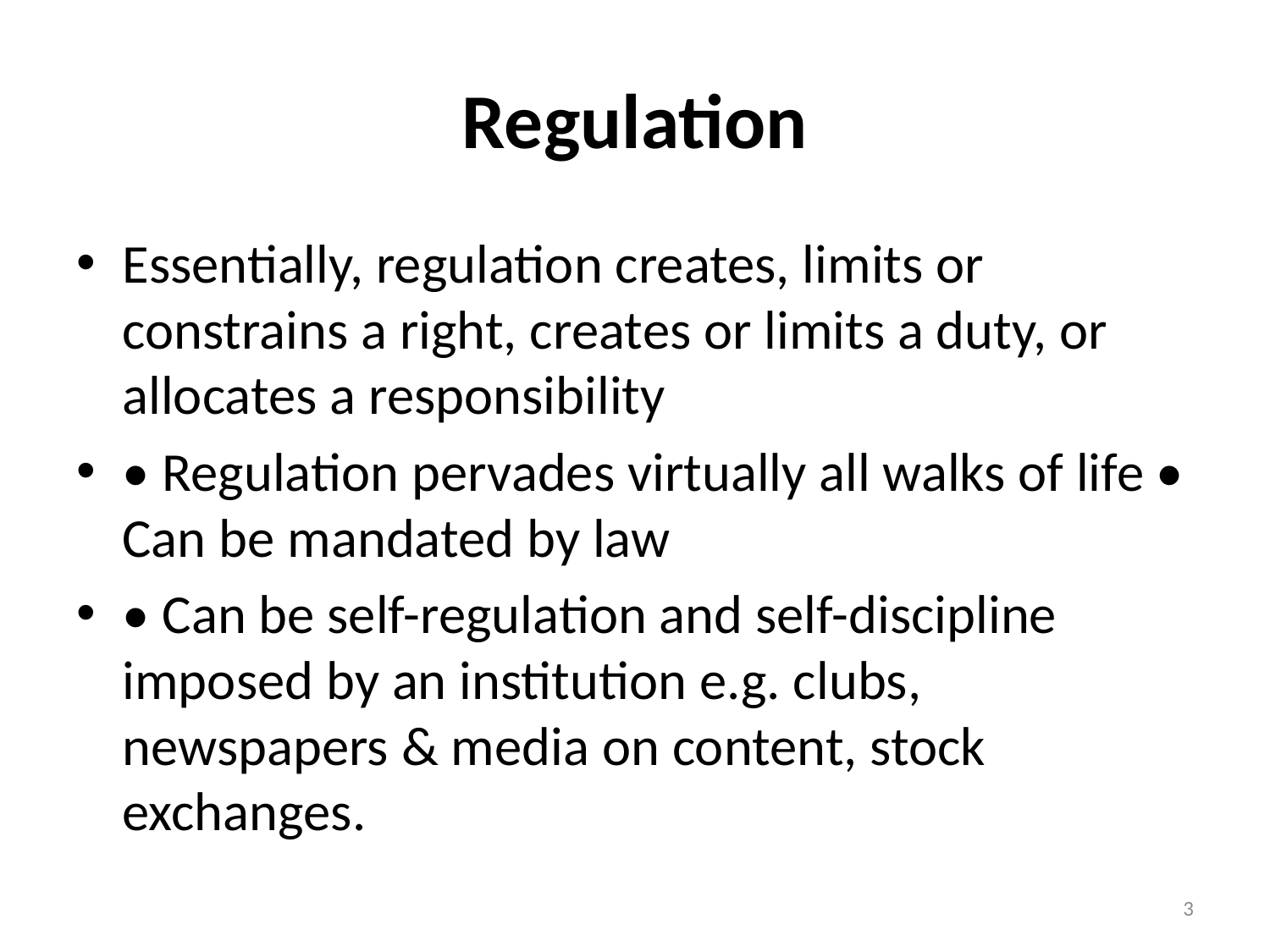

# Regulation
Essentially, regulation creates, limits or constrains a right, creates or limits a duty, or allocates a responsibility
• Regulation pervades virtually all walks of life • Can be mandated by law
• Can be self-regulation and self-discipline imposed by an institution e.g. clubs, newspapers & media on content, stock exchanges.

3